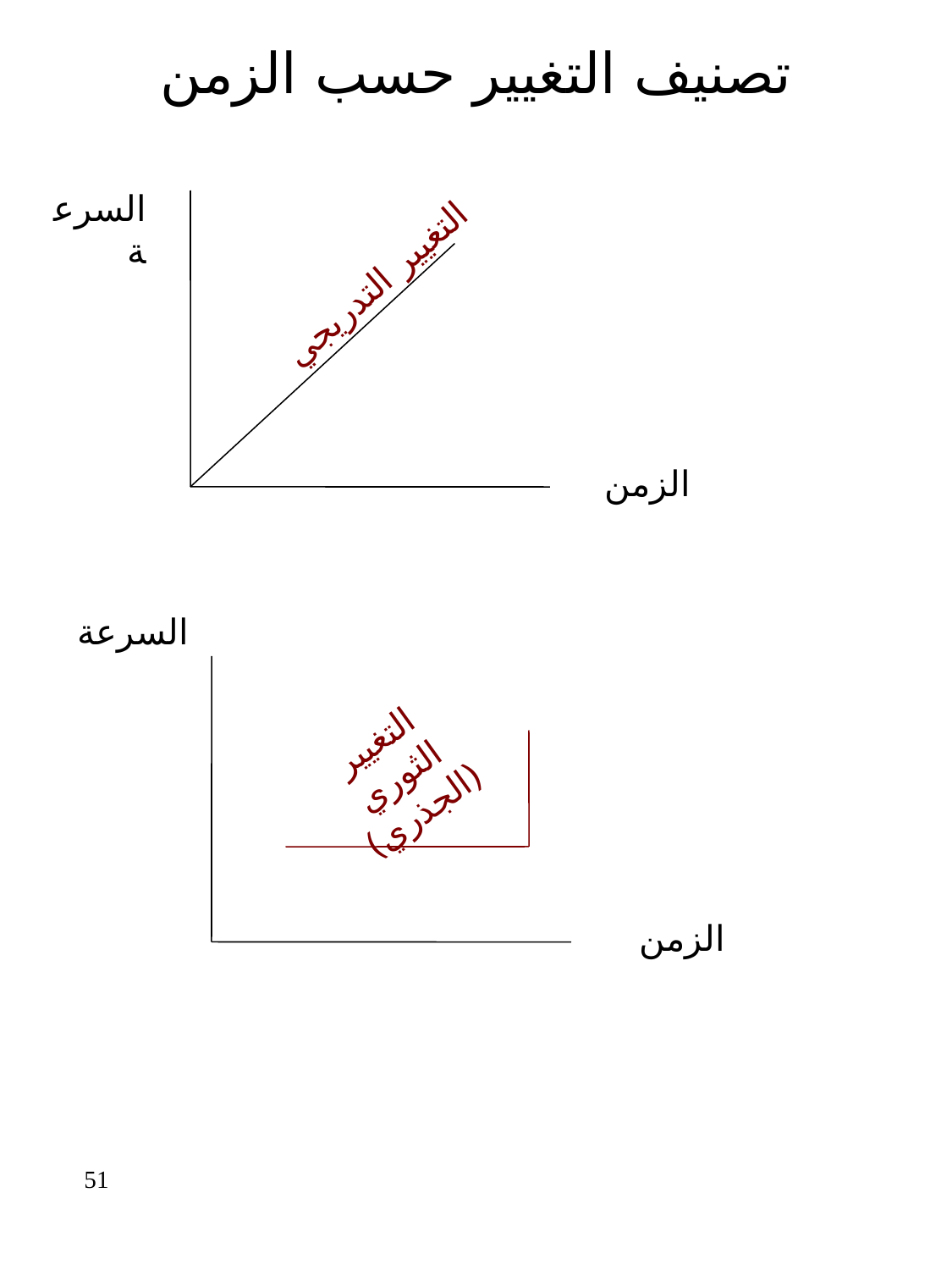

# تصنيف التغيير حسب الزمن
السرعة

التغيير التدريجي

الزمن

السرعة

التغيير الثوري (الجذري)

الزمن

51